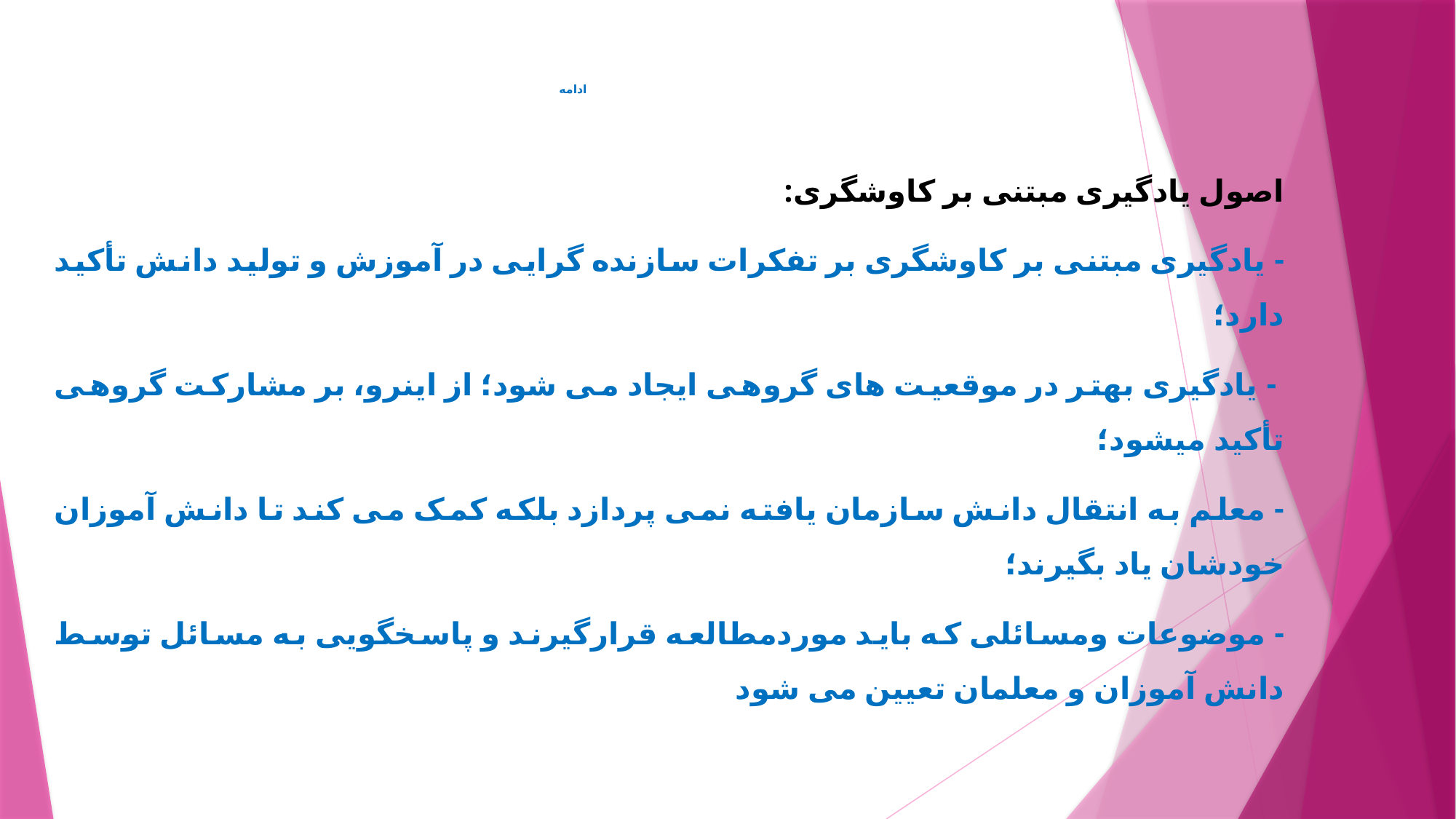

# ادامه
اصول يادگيری مبتنی بر کاوشگری:
- يادگيری مبتنی بر کاوشگری بر تفکرات سازنده گرايی در آموزش و توليد دانش تأکيد دارد؛
 - يادگيری بهتر در موقعيت های گروهی ايجاد می شود؛ از اينرو، بر مشارکت گروهی تأکيد میشود؛
- معلم به انتقال دانش سازمان يافته نمی پردازد بلکه کمک می کند تا دانش آموزان خودشان ياد بگيرند؛
- موضوعات ومسائلی که بايد موردمطالعه قرارگيرند و پاسخگويی به مسائل توسط دانش آموزان و معلمان تعيين می شود